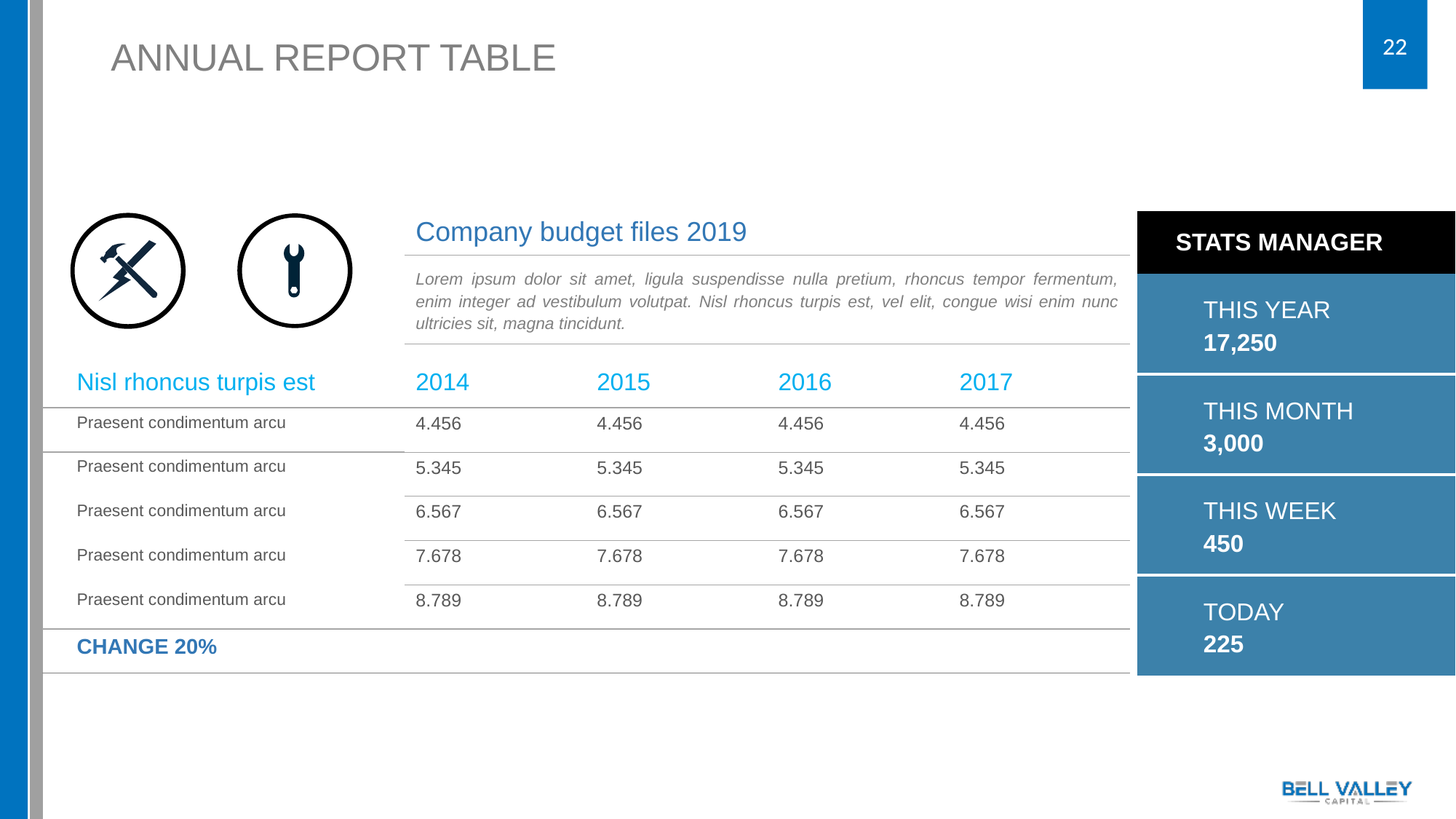

22
# Annual report table
|  | STATS MANAGER |  |
| --- | --- | --- |
|  | THIS YEAR 17,250 |  |
|  | THIS MONTH 3,000 |  |
|  | THIS WEEK 450 |  |
|  | TODAY 225 |  |
|  |  | Company budget files 2019 |  |  |  |
| --- | --- | --- | --- | --- | --- |
|  |  | Lorem ipsum dolor sit amet, ligula suspendisse nulla pretium, rhoncus tempor fermentum, enim integer ad vestibulum volutpat. Nisl rhoncus turpis est, vel elit, congue wisi enim nunc ultricies sit, magna tincidunt. |  |  |  |
|  |  |  |  |  |  |
|  |  |  |  |  |  |
| Nisl rhoncus turpis est |  | 2014 | 2015 | 2016 | 2017 |
| Praesent condimentum arcu |  | 4.456 | 4.456 | 4.456 | 4.456 |
| Praesent condimentum arcu |  | 5.345 | 5.345 | 5.345 | 5.345 |
| Praesent condimentum arcu |  | 6.567 | 6.567 | 6.567 | 6.567 |
| Praesent condimentum arcu |  | 7.678 | 7.678 | 7.678 | 7.678 |
| Praesent condimentum arcu |  | 8.789 | 8.789 | 8.789 | 8.789 |
| CHANGE 20% |  |  |  |  |  |